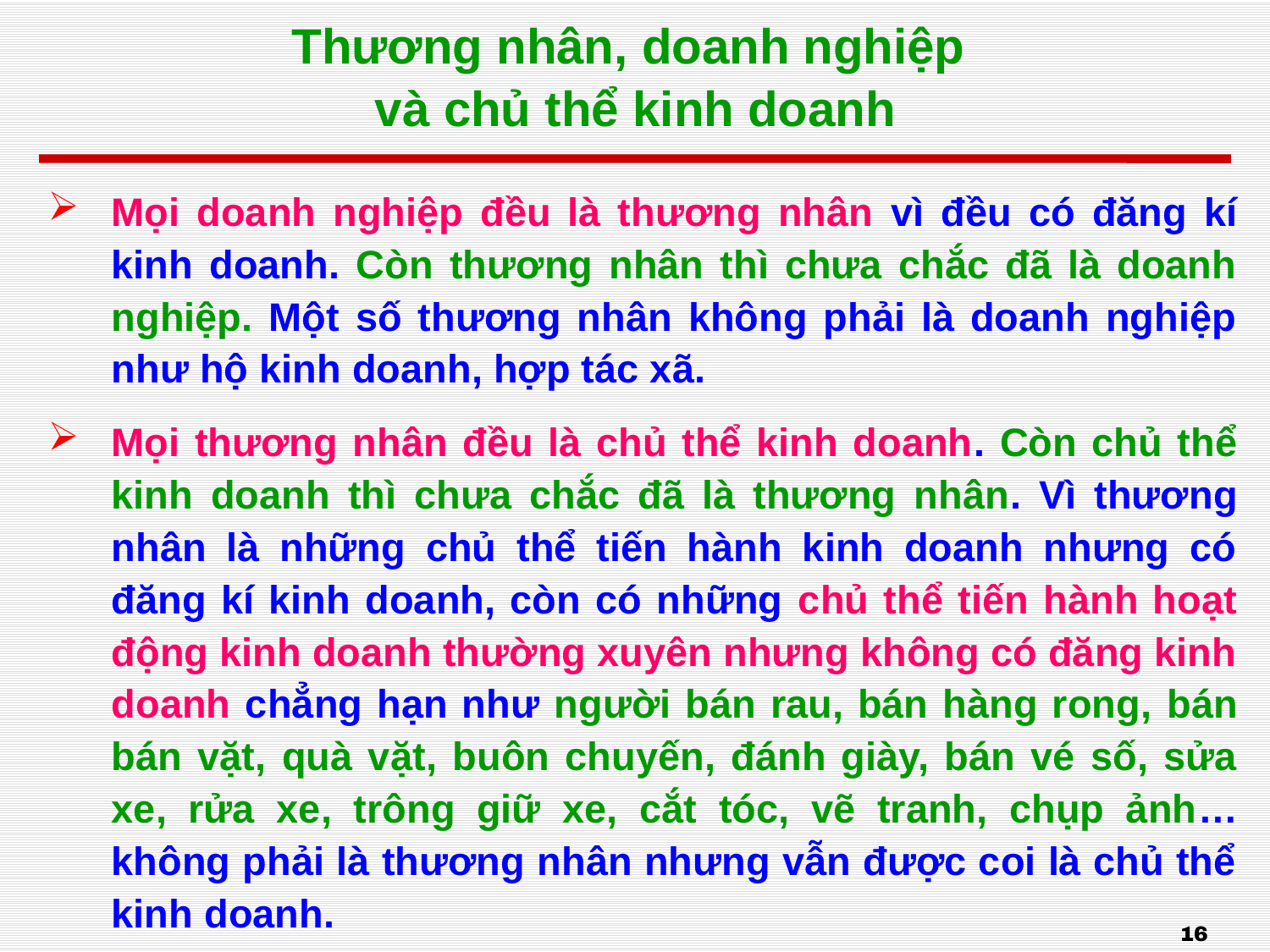

# Thương nhân, doanh nghiệp và chủ thể kinh doanh
Mọi doanh nghiệp đều là thương nhân vì đều có đăng kí kinh doanh. Còn thương nhân thì chưa chắc đã là doanh nghiệp. Một số thương nhân không phải là doanh nghiệp như hộ kinh doanh, hợp tác xã.
Mọi thương nhân đều là chủ thể kinh doanh. Còn chủ thể kinh doanh thì chưa chắc đã là thương nhân. Vì thương nhân là những chủ thể tiến hành kinh doanh nhưng có đăng kí kinh doanh, còn có những chủ thể tiến hành hoạt động kinh doanh thường xuyên nhưng không có đăng kinh doanh chẳng hạn như người bán rau, bán hàng rong, bán bán vặt, quà vặt, buôn chuyến, đánh giày, bán vé số, sửa xe, rửa xe, trông giữ xe, cắt tóc, vẽ tranh, chụp ảnh… không phải là thương nhân nhưng vẫn được coi là chủ thể kinh doanh.